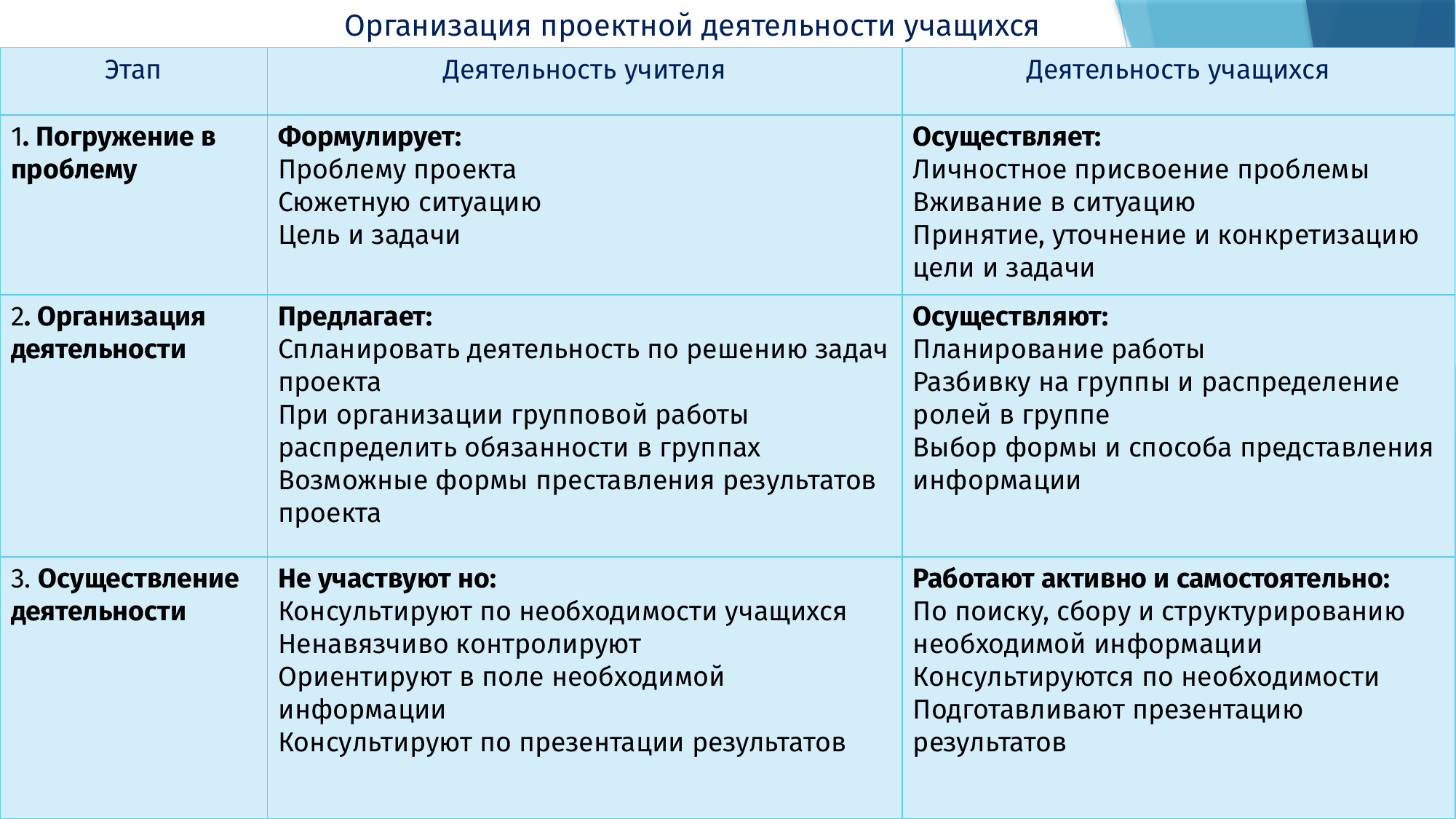

Организация проектной деятельности учащихся
| Этап | Деятельность учителя | Деятельность учащихся |
| --- | --- | --- |
| 1. Погружение в проблему | Формулирует: Проблему проекта Сюжетную ситуацию Цель и задачи | Осуществляет: Личностное присвоение проблемы Вживание в ситуацию Принятие, уточнение и конкретизацию цели и задачи |
| 2. Организация деятельности | Предлагает: Спланировать деятельность по решению задач проекта При организации групповой работы распределить обязанности в группах Возможные формы преставления результатов проекта | Осуществляют: Планирование работы Разбивку на группы и распределение ролей в группе Выбор формы и способа представления информации |
| 3. Осуществление деятельности | Не участвуют но: Консультируют по необходимости учащихся Ненавязчиво контролируют Ориентируют в поле необходимой информации Консультируют по презентации результатов | Работают активно и самостоятельно: По поиску, сбору и структурированию необходимой информации Консультируются по необходимости Подготавливают презентацию результатов |